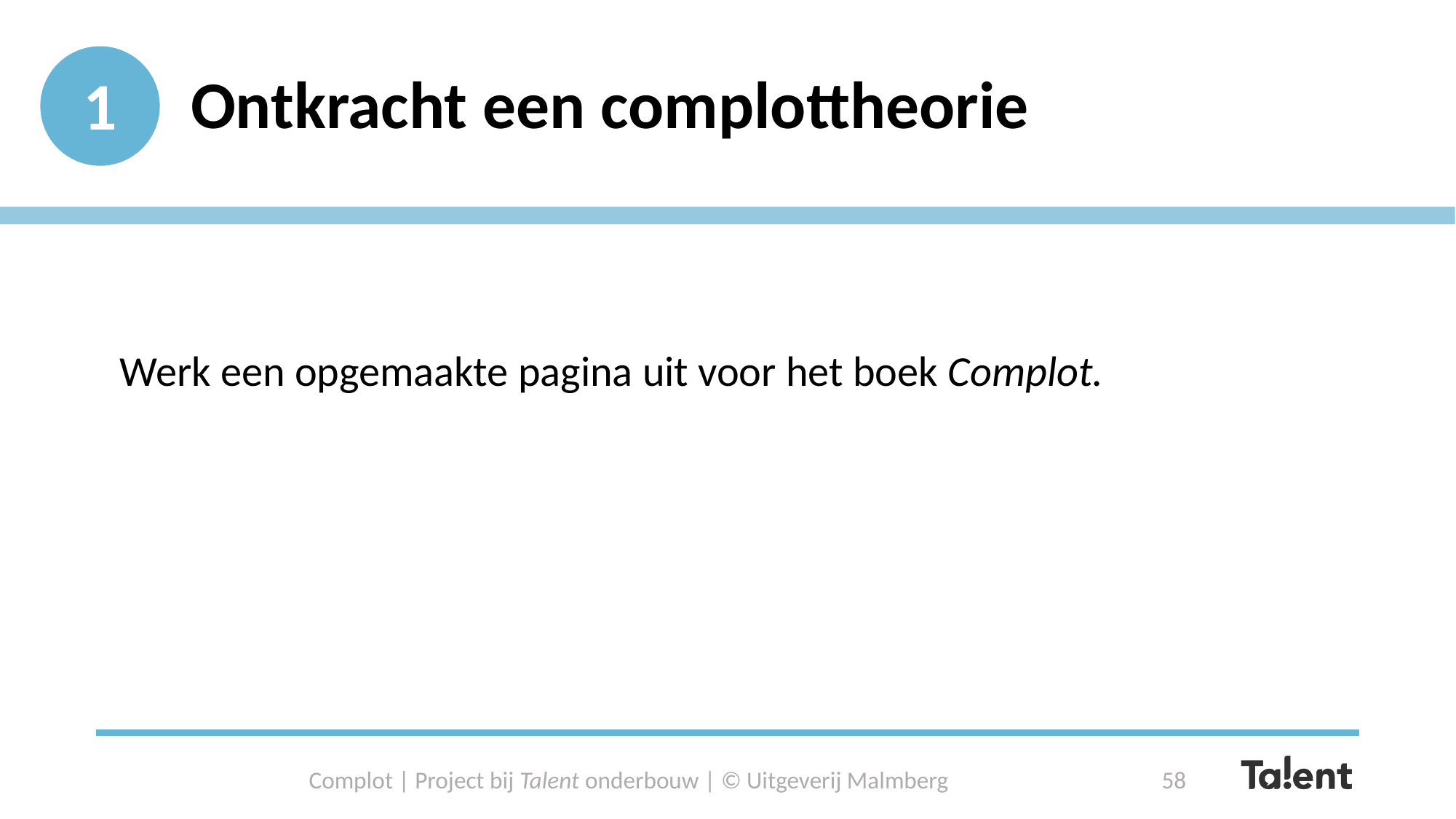

# Ontkracht een complottheorie
1

Werk een opgemaakte pagina uit voor het boek Complot.

Complot | Project bij Talent onderbouw | © Uitgeverij Malmberg
58